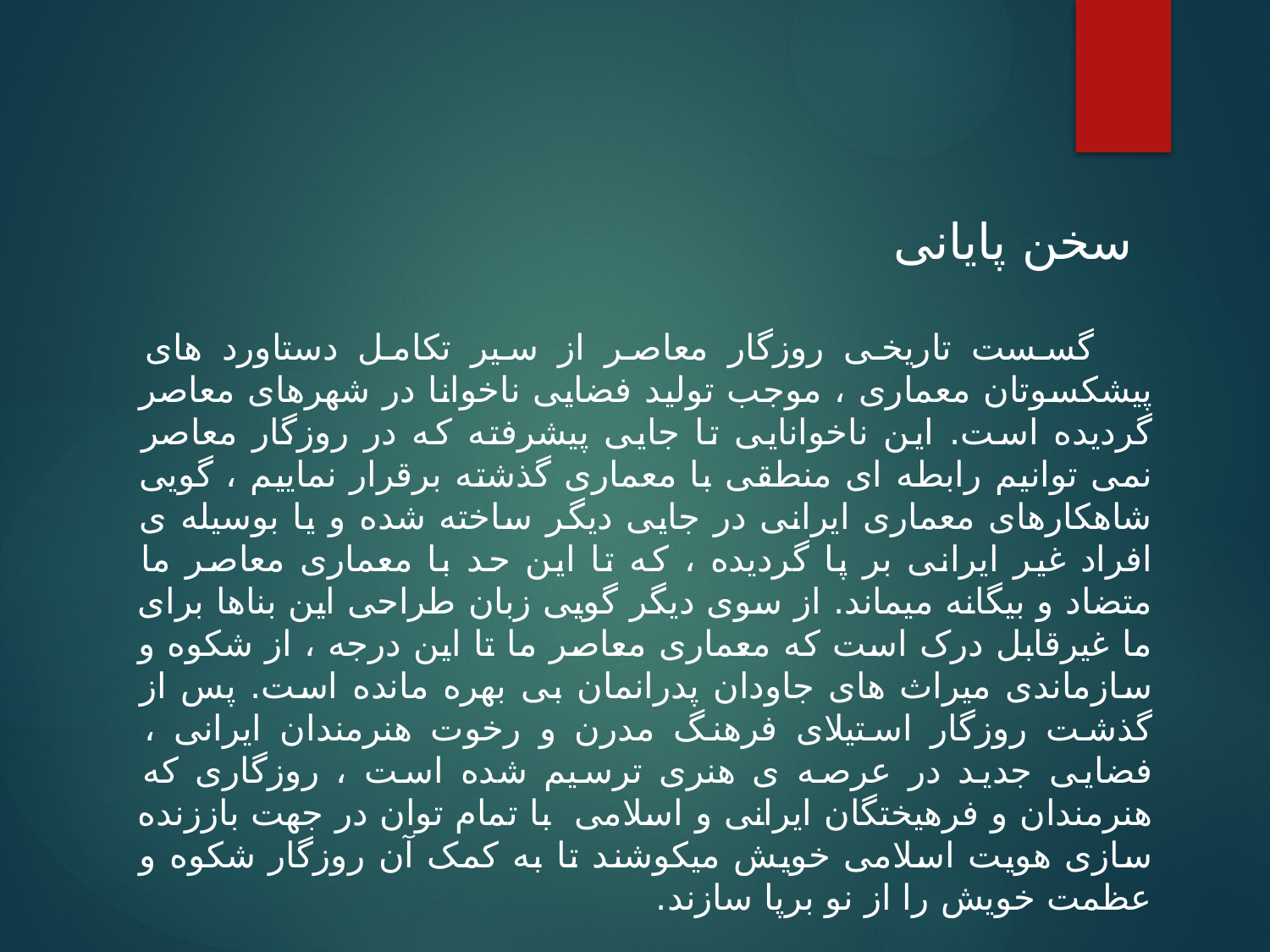

سخن پایانی
   گسست تاریخی روزگار معاصر از سیر تکامل دستاورد های پیشکسوتان معماری ، موجب تولید فضایی ناخوانا در شهرهای معاصر گردیده است. این ناخوانایی تا جایی پیشرفته که در روزگار معاصر نمی توانیم رابطه ای منطقی با معماری گذشته برقرار نماییم ، گویی شاهکارهای معماری ایرانی در جایی دیگر ساخته شده و یا بوسیله ی افراد غیر ایرانی بر پا گردیده ، که تا این حد با معماری معاصر ما متضاد و بیگانه می‏ماند. از سوی دیگر گویی زبان طراحی این بناها برای ما غیرقابل درک است که معماری معاصر ما تا این درجه ، از شکوه و سازماندی میراث های جاودان پدرانمان بی بهره مانده است. پس از گذشت روزگار استیلای فرهنگ مدرن و رخوت هنرمندان ایرانی ، فضایی جدید در عرصه ی هنری ترسیم شده است ، روزگاری که هنرمندان و فرهیختگان ایرانی و اسلامی  با تمام توان در جهت باززنده سازی هویت اسلامی خویش می‏کوشند تا به کمک آن روزگار شکوه و عظمت خویش را از نو برپا سازند.